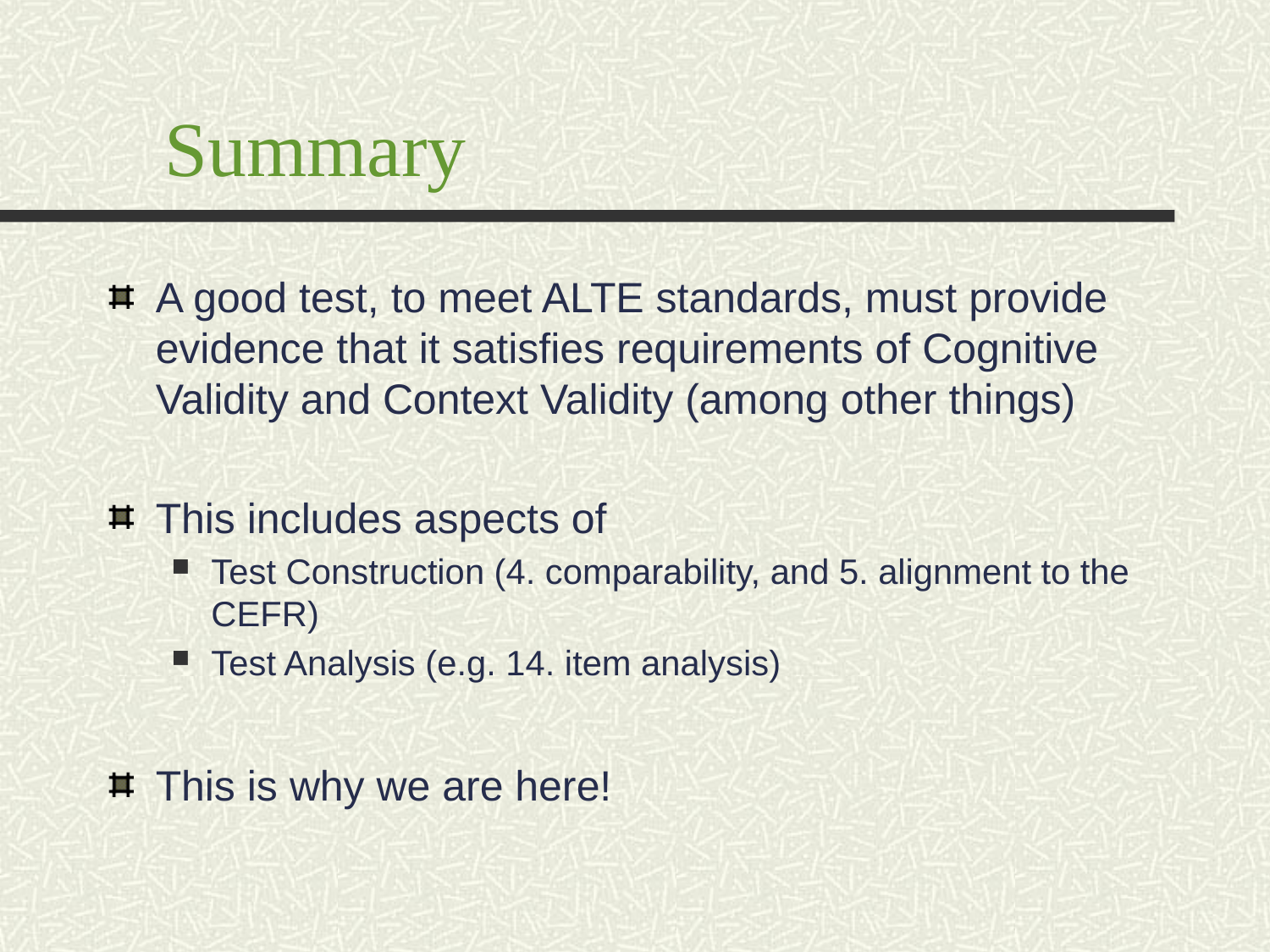

# Summary
A good test, to meet ALTE standards, must provide evidence that it satisfies requirements of Cognitive Validity and Context Validity (among other things)

This includes aspects of
Test Construction (4. comparability, and 5. alignment to the CEFR)
Test Analysis (e.g. 14. item analysis)

This is why we are here!